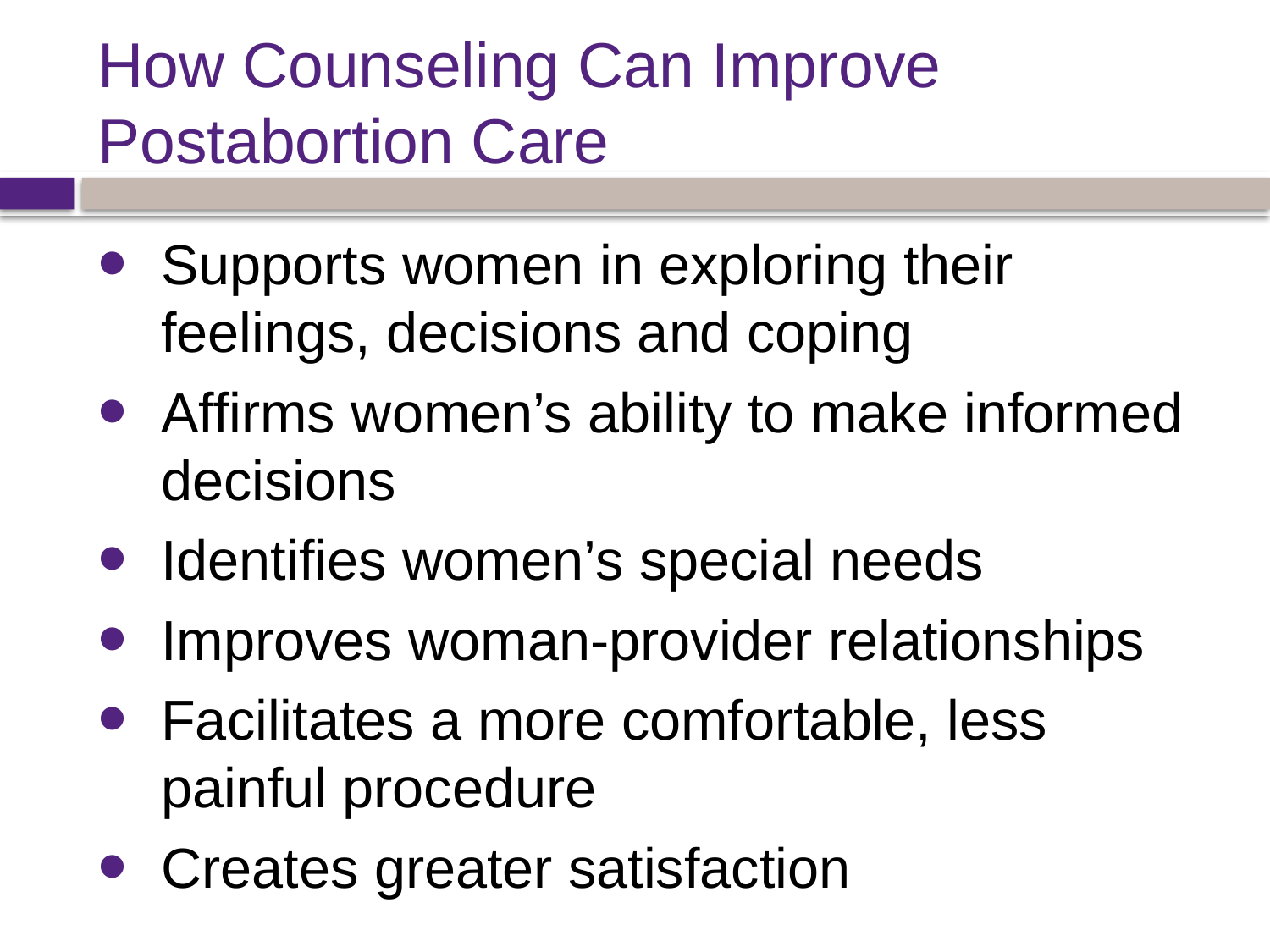

# How Counseling Can Improve Postabortion Care
Supports women in exploring their feelings, decisions and coping
Affirms women’s ability to make informed decisions
Identifies women’s special needs
Improves woman-provider relationships
Facilitates a more comfortable, less painful procedure
Creates greater satisfaction